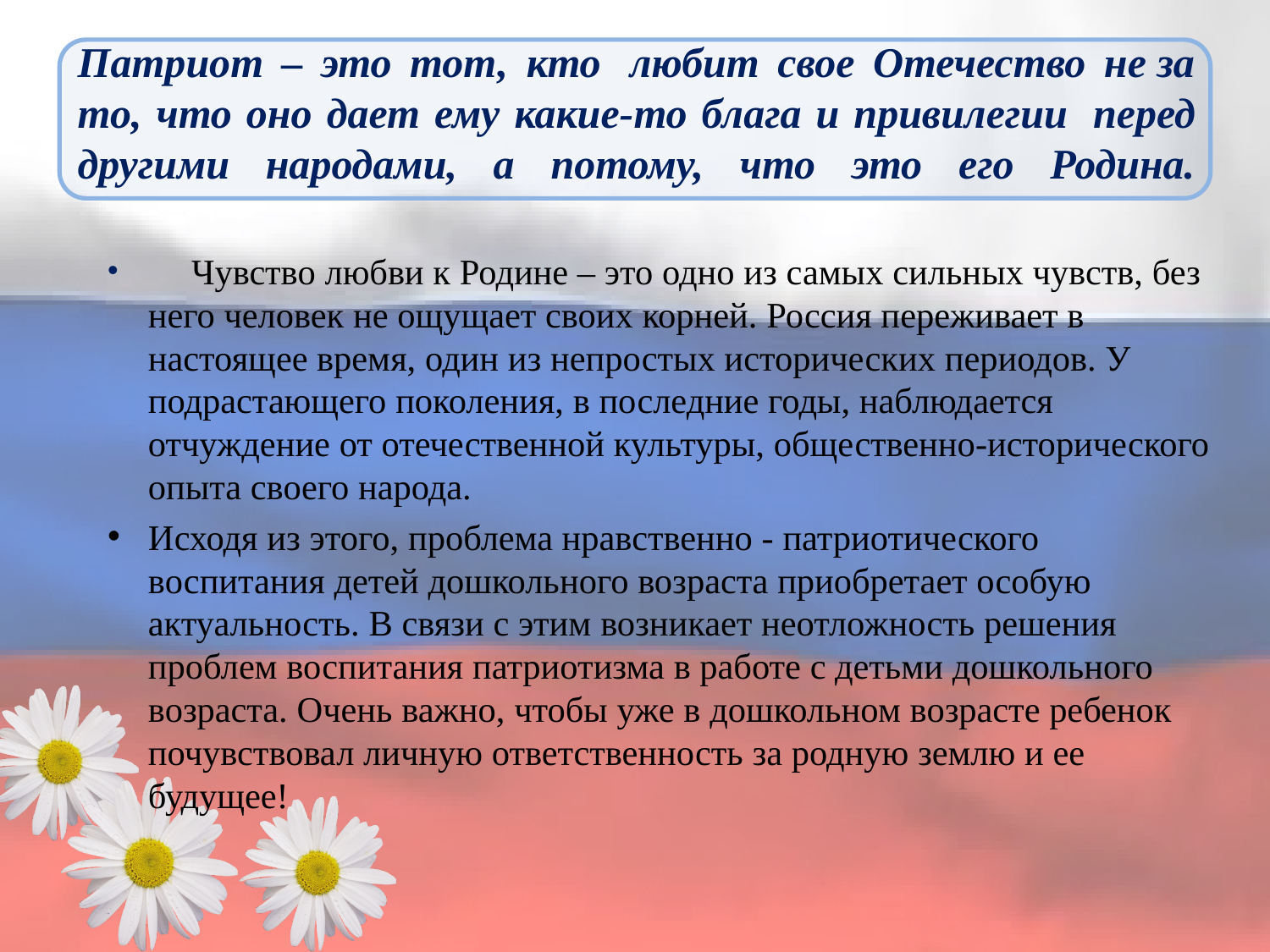

# Патриот – это тот, кто  любит свое Отечество не за то, что оно дает ему какие-то блага и привилегии  перед другими народами, а потому, что это его Родина.
	Чувство любви к Родине – это одно из самых сильных чувств, без него человек не ощущает своих корней. Россия переживает в настоящее время, один из непростых исторических периодов. У подрастающего поколения, в последние годы, наблюдается отчуждение от отечественной культуры, общественно-исторического опыта своего народа.
Исходя из этого, проблема нравственно - патриотического воспитания детей дошкольного возраста приобретает особую актуальность. В связи с этим возникает неотложность решения проблем воспитания патриотизма в работе с детьми дошкольного возраста. Очень важно, чтобы уже в дошкольном возрасте ребенок почувствовал личную ответственность за родную землю и ее будущее!

.